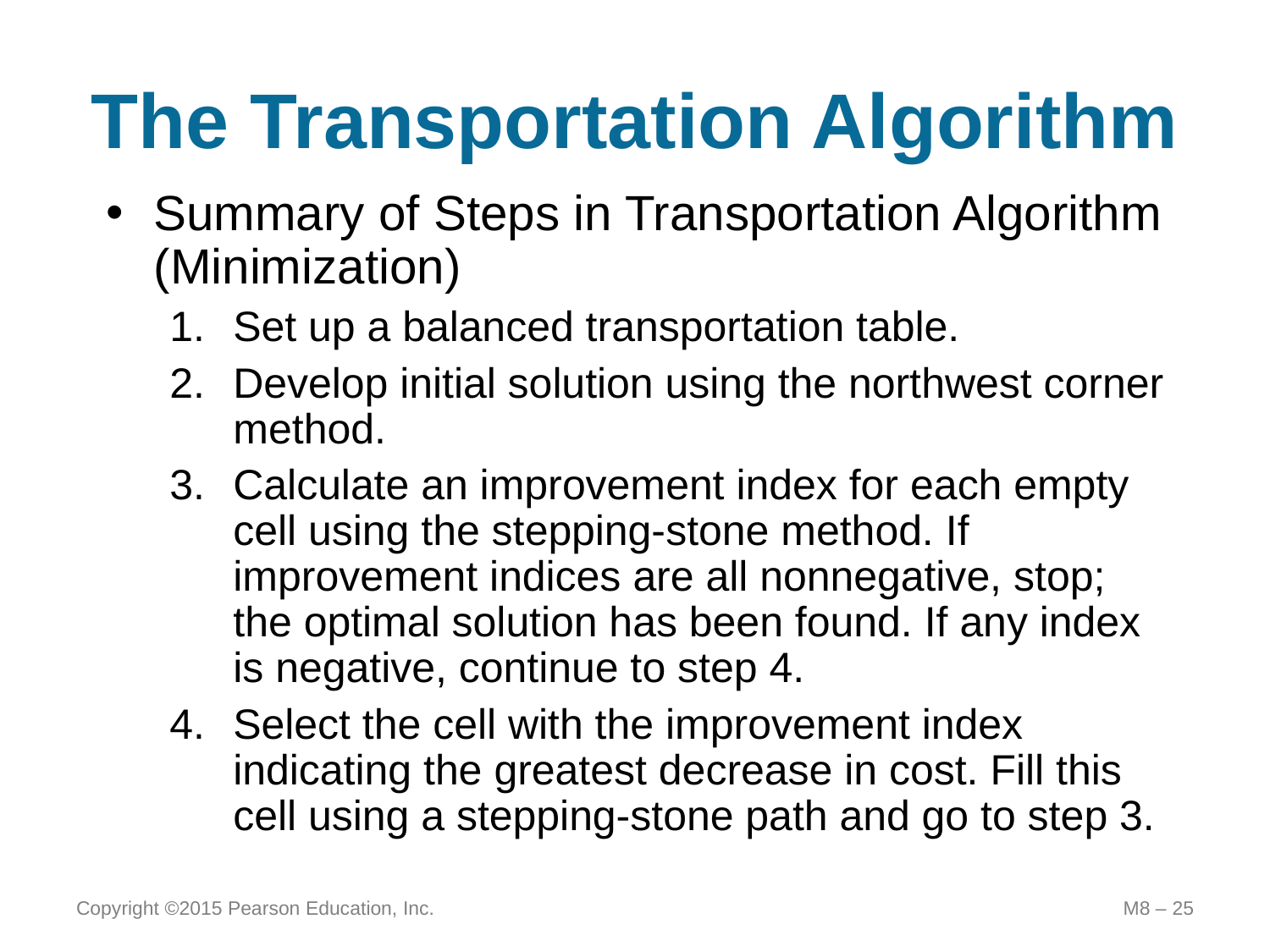

# The Transportation Algorithm
Summary of Steps in Transportation Algorithm (Minimization)
Set up a balanced transportation table.
Develop initial solution using the northwest corner method.
Calculate an improvement index for each empty cell using the stepping-stone method. If improvement indices are all nonnegative, stop; the optimal solution has been found. If any index is negative, continue to step 4.
Select the cell with the improvement index indicating the greatest decrease in cost. Fill this cell using a stepping-stone path and go to step 3.

Copyright ©2015 Pearson Education, Inc.
M8 – 25